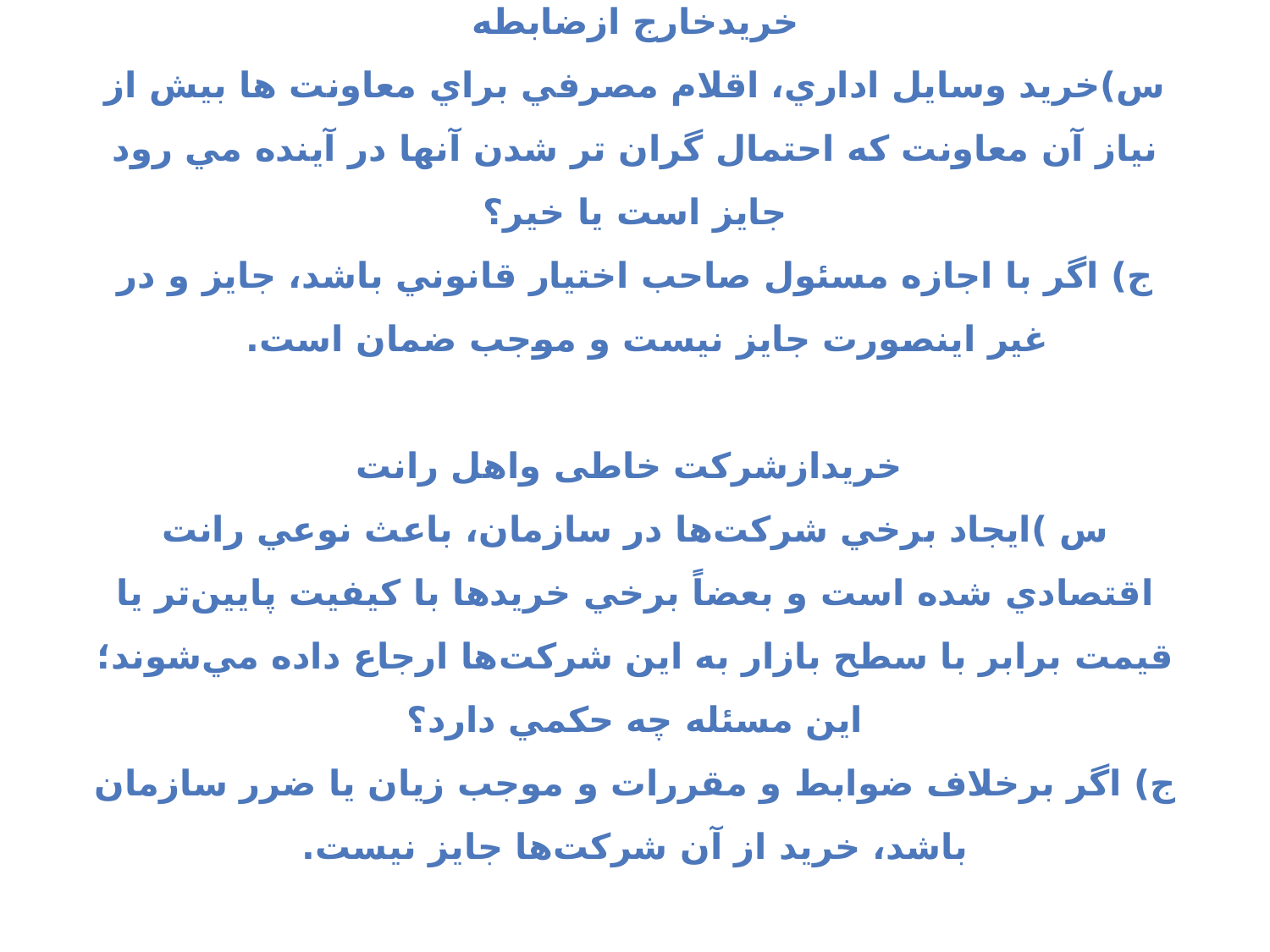

خریدخارج ازضابطه
س)خريد وسايل اداري، اقلام مصرفي براي معاونت ها بيش از نياز آن معاونت كه احتمال گران تر شدن آنها در آينده مي رود جايز است يا خير؟
ج) اگر با اجازه مسئول صاحب اختيار قانوني باشد، جايز و در غير اينصورت جايز نيست و موجب ضمان است.

 خریدازشرکت خاطی واهل رانت
س )ايجاد برخي شركت‌ها در سازمان، باعث نوعي رانت اقتصادي شده است و بعضاً برخي خريدها با كيفيت پايين‌تر يا قيمت برابر با سطح بازار به اين شركت‌ها ارجاع داده مي‌شوند؛ اين مسئله چه حكمي دارد؟
ج) اگر برخلاف ضوابط و مقررات و موجب زيان يا ضرر سازمان باشد، خريد از آن شركت‌ها جايز نيست.